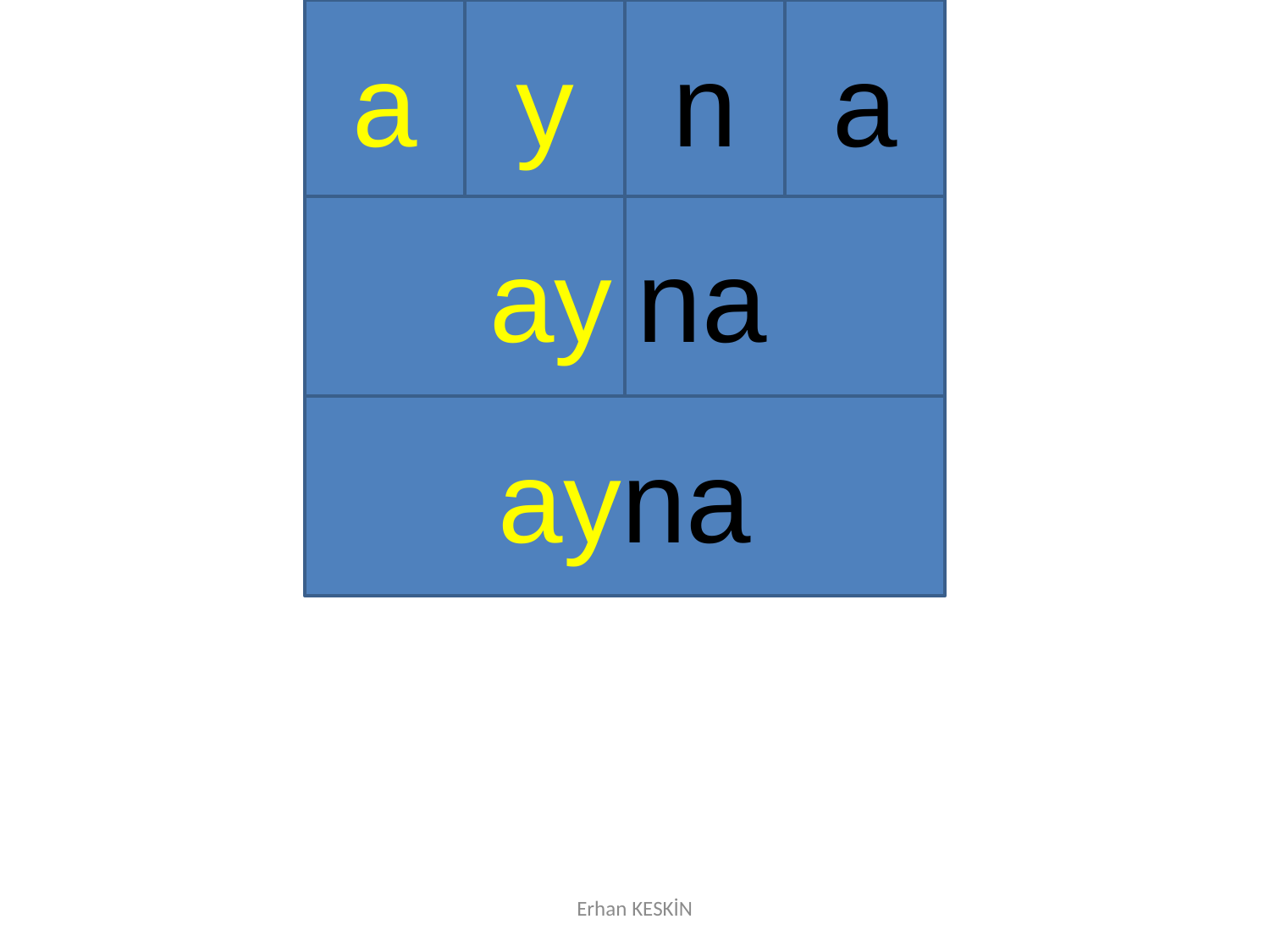

a
y
n
a
ay
na
ayna
Erhan KESKİN